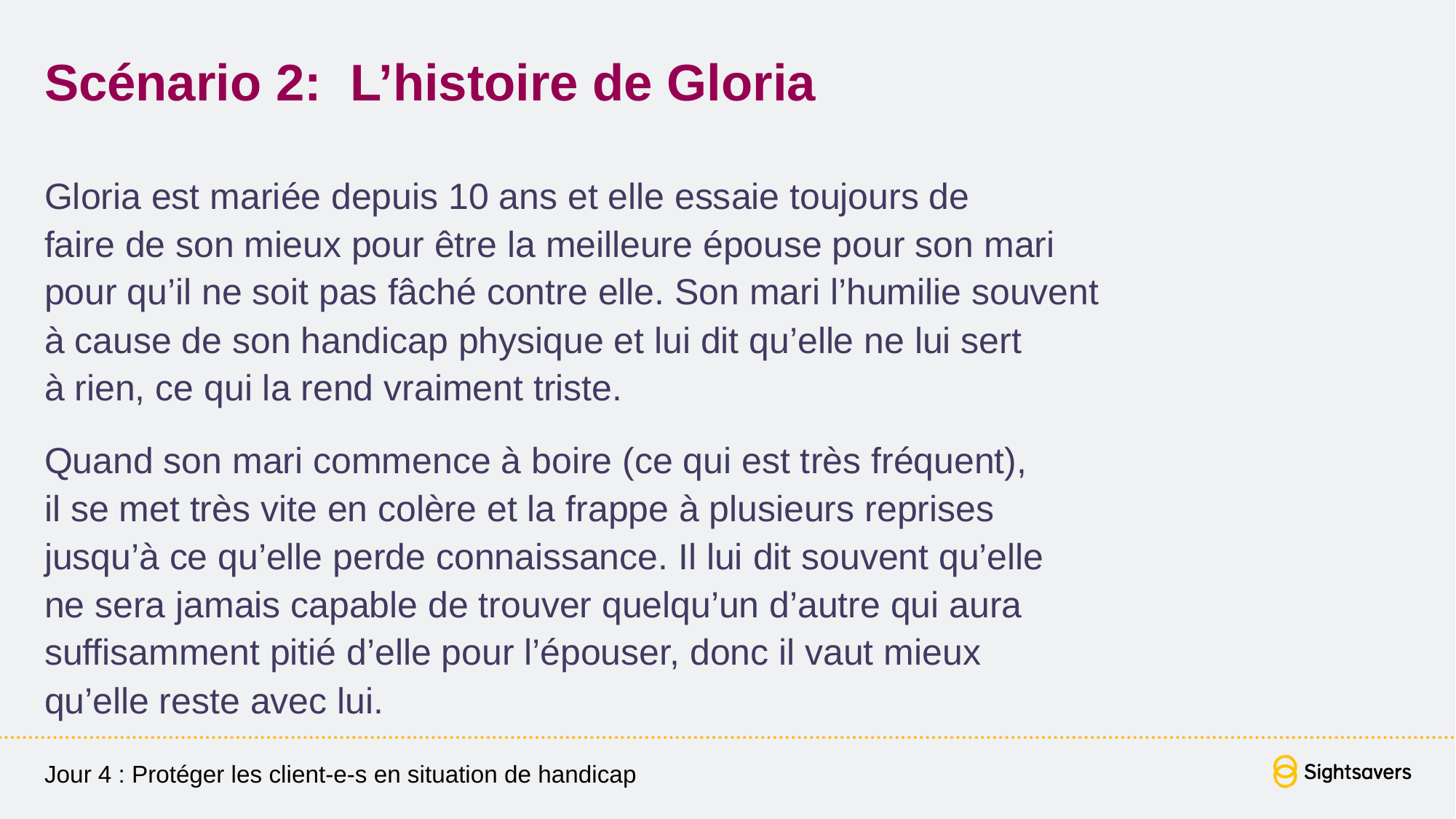

# Scénario 2:  L’histoire de Gloria
Gloria est mariée depuis 10 ans et elle essaie toujours de
faire de son mieux pour être la meilleure épouse pour son mari
pour qu’il ne soit pas fâché contre elle. Son mari l’humilie souvent
à cause de son handicap physique et lui dit qu’elle ne lui sert
à rien, ce qui la rend vraiment triste.
Quand son mari commence à boire (ce qui est très fréquent),
il se met très vite en colère et la frappe à plusieurs reprises
jusqu’à ce qu’elle perde connaissance. Il lui dit souvent qu’elle
ne sera jamais capable de trouver quelqu’un d’autre qui aura suffisamment pitié d’elle pour l’épouser, donc il vaut mieux
qu’elle reste avec lui.
Jour 4 : Protéger les client-e-s en situation de handicap